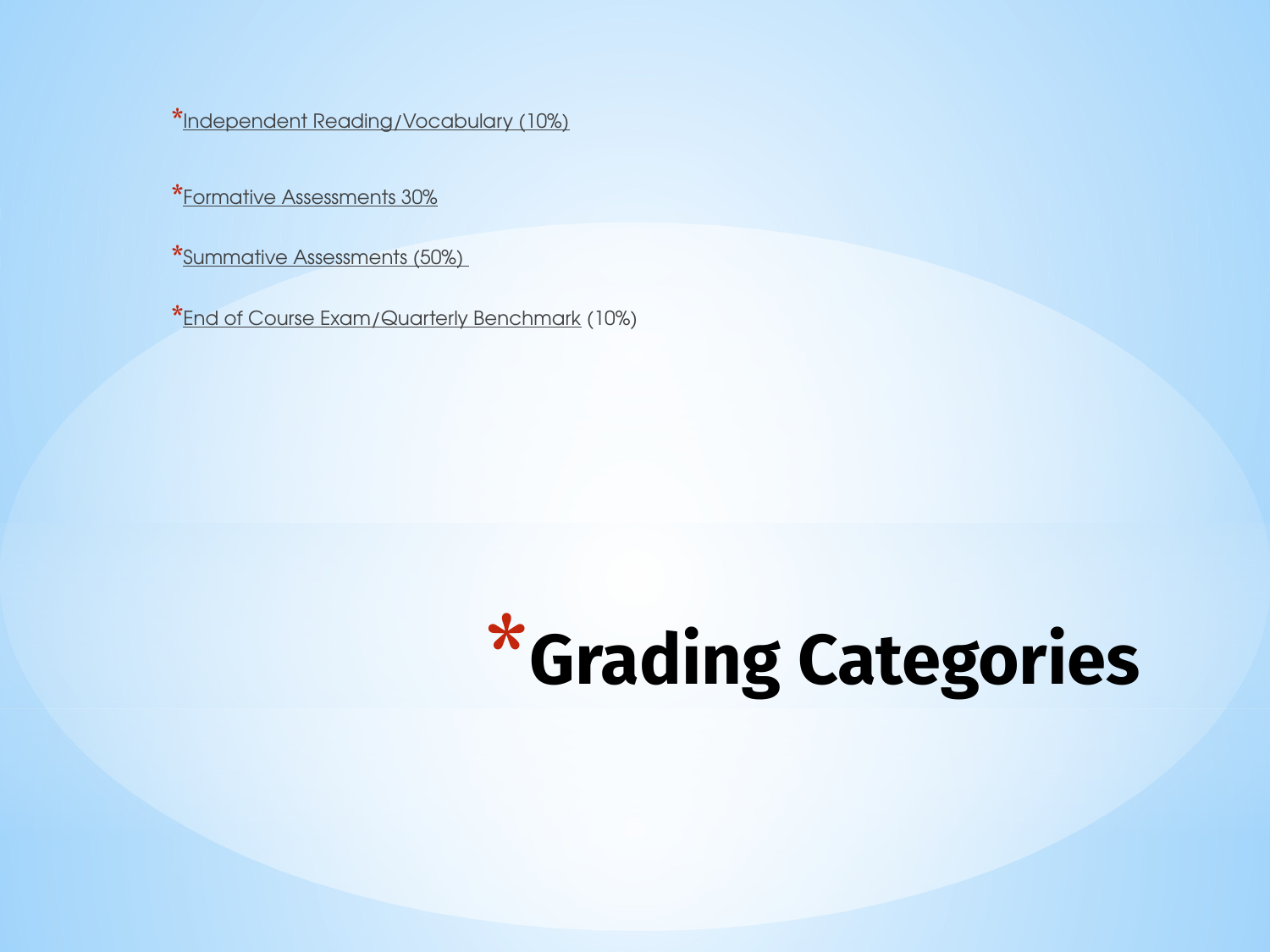

Independent Reading/Vocabulary (10%)

Formative Assessments 30%

Summative Assessments (50%)

End of Course Exam/Quarterly Benchmark (10%)

# Grading Categories